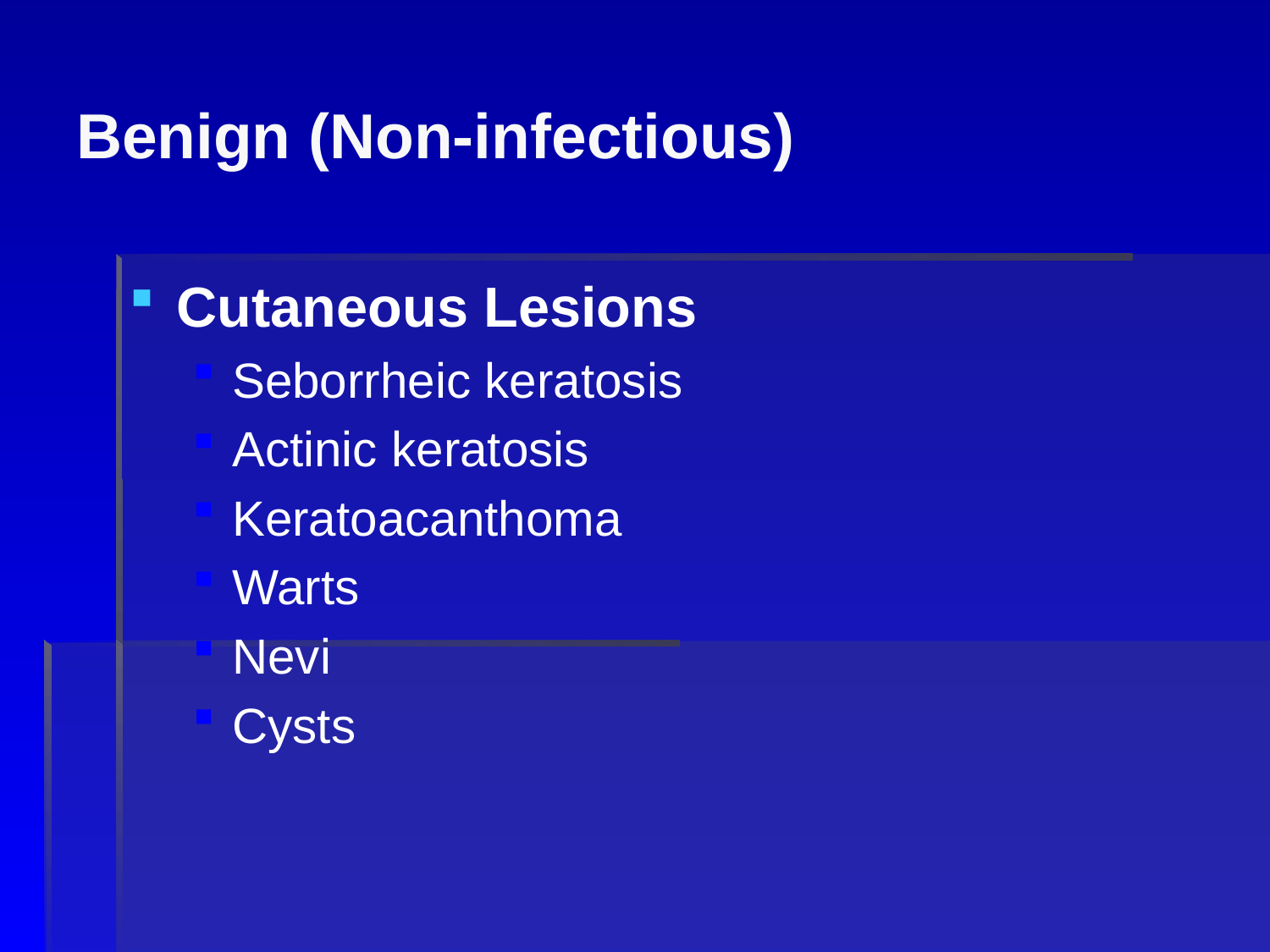

# Benign (Non-infectious)
Cutaneous Lesions
Seborrheic keratosis
Actinic keratosis
Keratoacanthoma
Warts
Nevi
Cysts